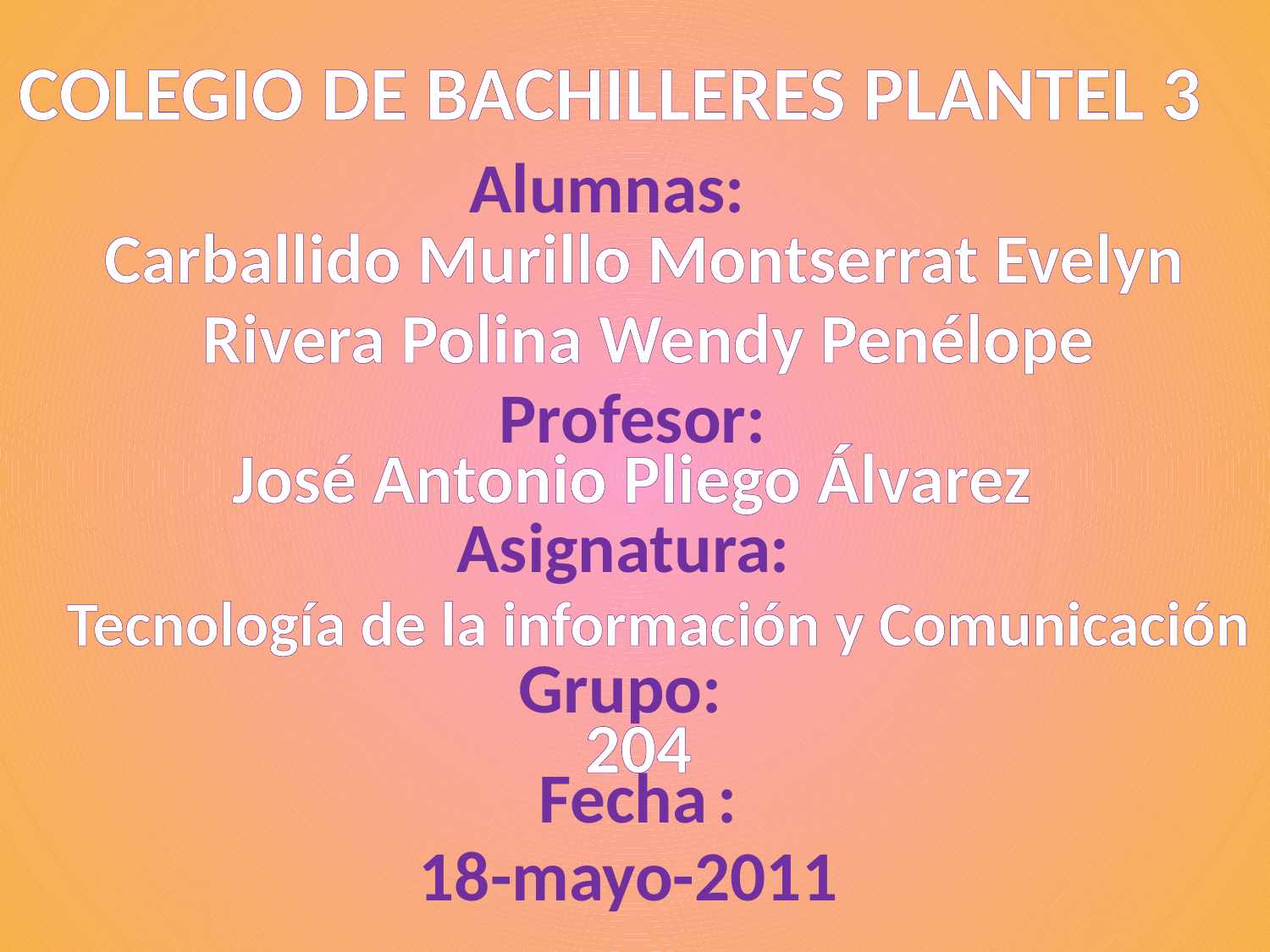

COLEGIO DE BACHILLERES PLANTEL 3
Alumnas:
Carballido Murillo Montserrat Evelyn
Rivera Polina Wendy Penélope
Profesor:
José Antonio Pliego Álvarez
Asignatura:
Tecnología de la información y Comunicación
Grupo:
204
Fecha
:
18-mayo-2011